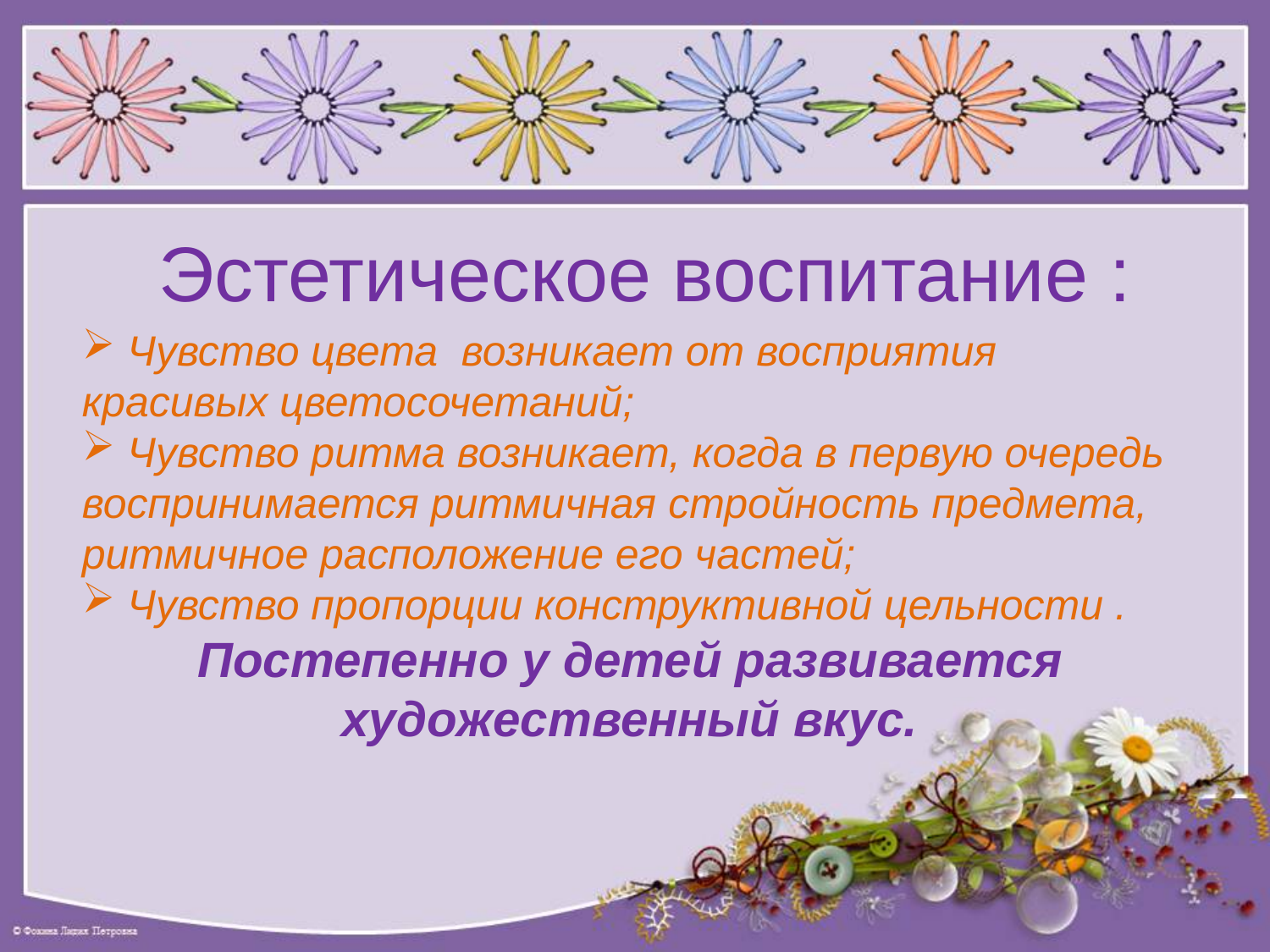

# Эстетическое воспитание :
 Чувство цвета  возникает от восприятия красивых цветосочетаний;
 Чувство ритма возникает, когда в первую очередь воспринимается ритмичная стройность предмета, ритмичное расположение его частей;
 Чувство пропорции конструктивной цельности .
Постепенно у детей развивается художественный вкус.